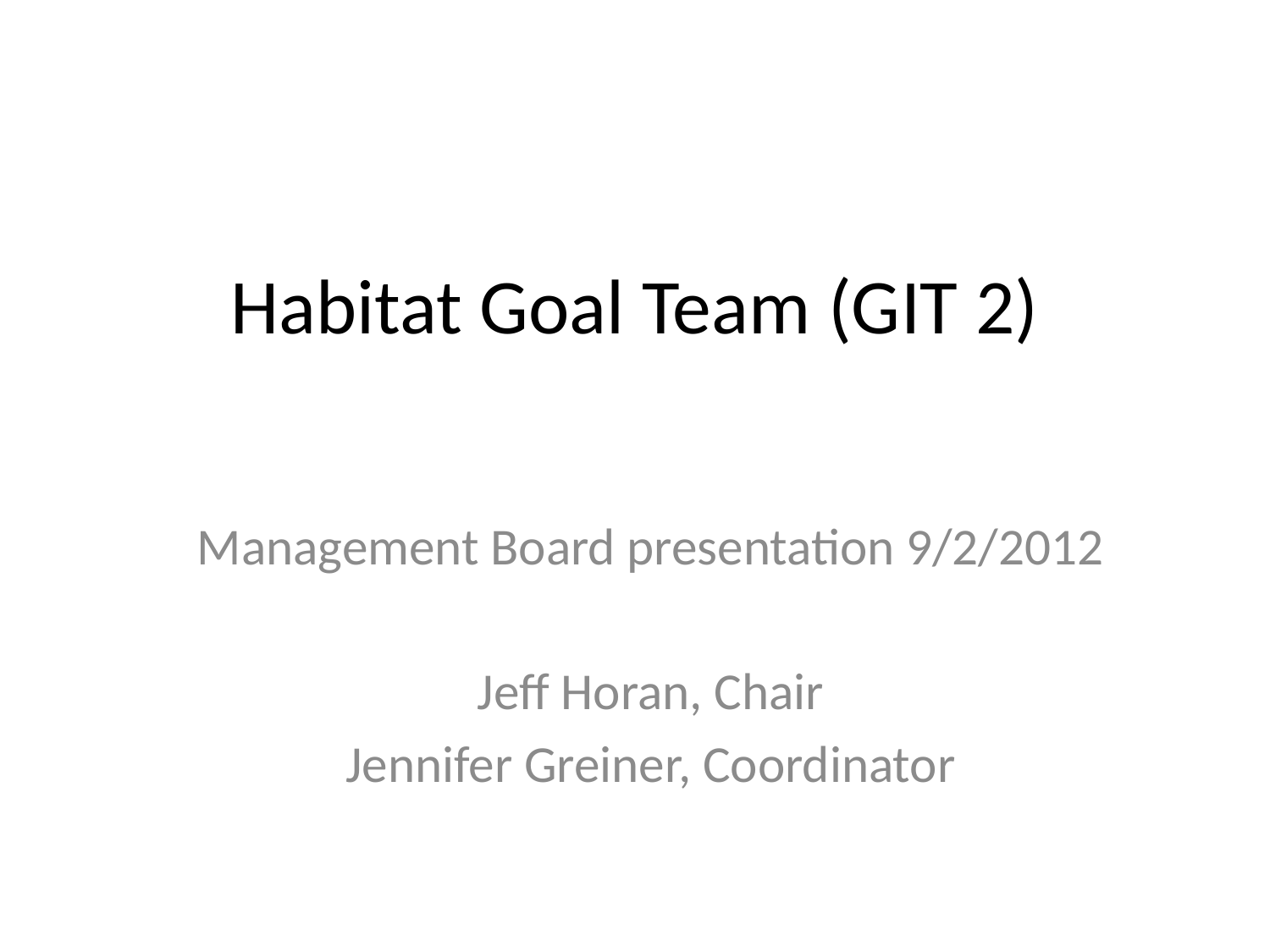

# Habitat Goal Team (GIT 2)

Management Board presentation 9/2/2012

Jeff Horan, Chair
Jennifer Greiner, Coordinator